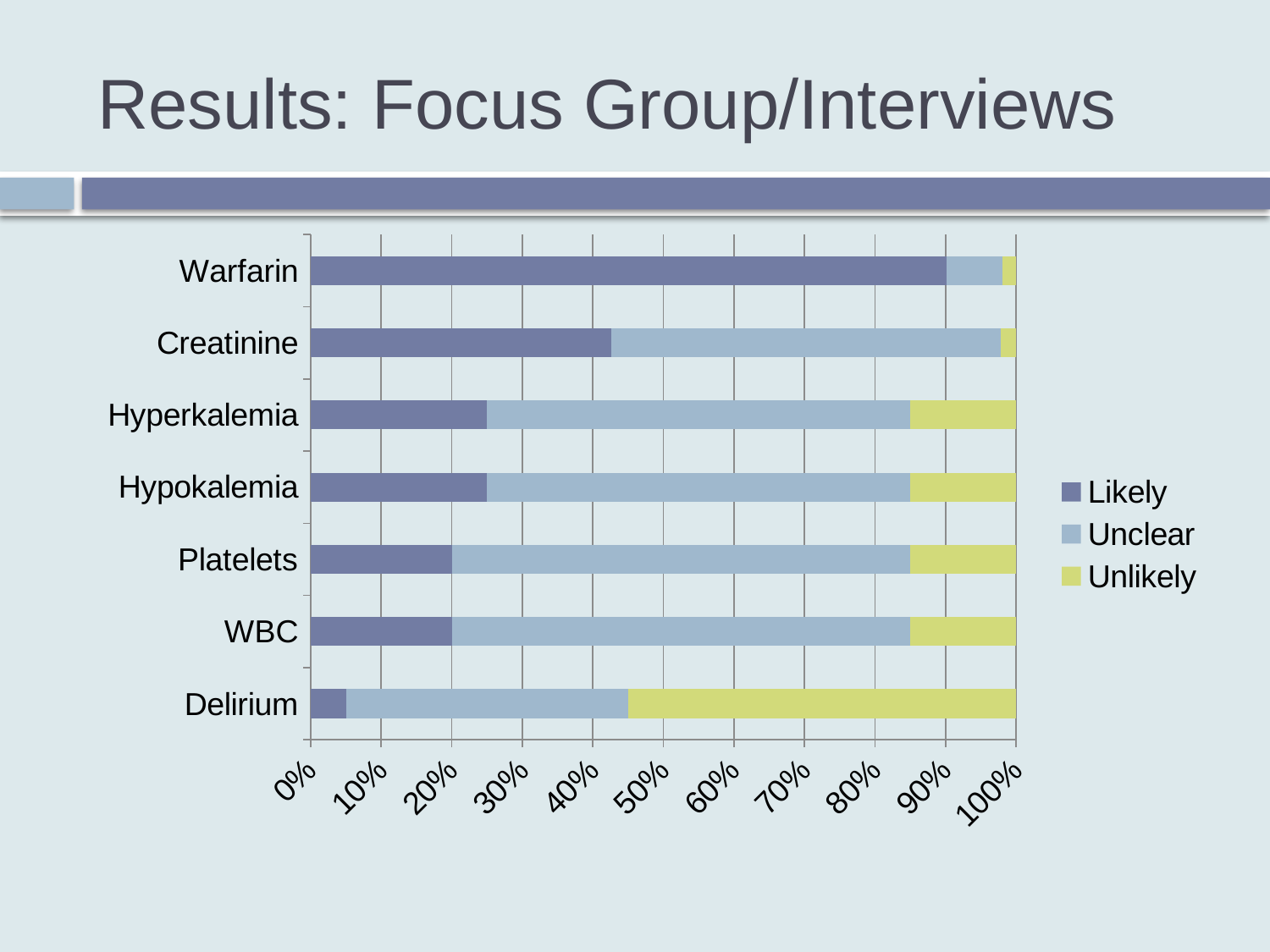

# Results: Focus Group/Interviews

### Chart

| Category | Likely | Unclear | Unlikely |
|---|---|---|---|
| Delirium | 5.0 | 40.0 | 55.0 |
| WBC | 20.0 | 65.0 | 15.0 |
| Platelets | 20.0 | 65.0 | 15.0 |
| Hypokalemia | 25.0 | 60.0 | 15.0 |
| Hyperkalemia | 25.0 | 60.0 | 15.0 |
| Creatinine | 40.0 | 52.0 | 2.0 |
| Warfarin | 92.0 | 8.0 | 2.0 |